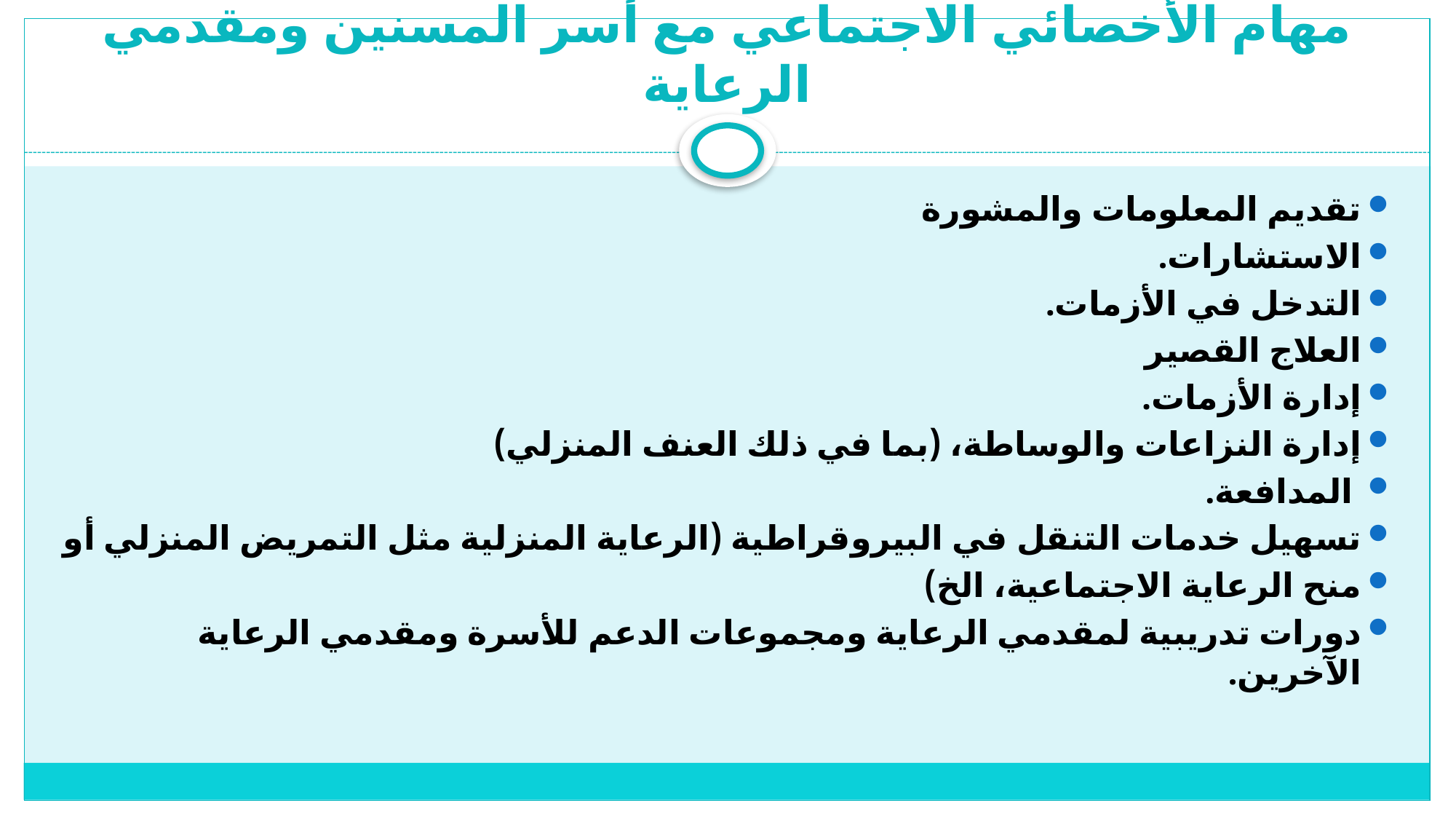

# مهام الأخصائي الاجتماعي مع أسر المسنين ومقدمي الرعاية
تقديم المعلومات والمشورة
الاستشارات.
التدخل في الأزمات.
العلاج القصير
إدارة الأزمات.
إدارة النزاعات والوساطة، (بما في ذلك العنف المنزلي)
 المدافعة.
تسهيل خدمات التنقل في البيروقراطية (الرعاية المنزلية مثل التمريض المنزلي أو
منح الرعاية الاجتماعية، الخ)
دورات تدريبية لمقدمي الرعاية ومجموعات الدعم للأسرة ومقدمي الرعاية الآخرين.